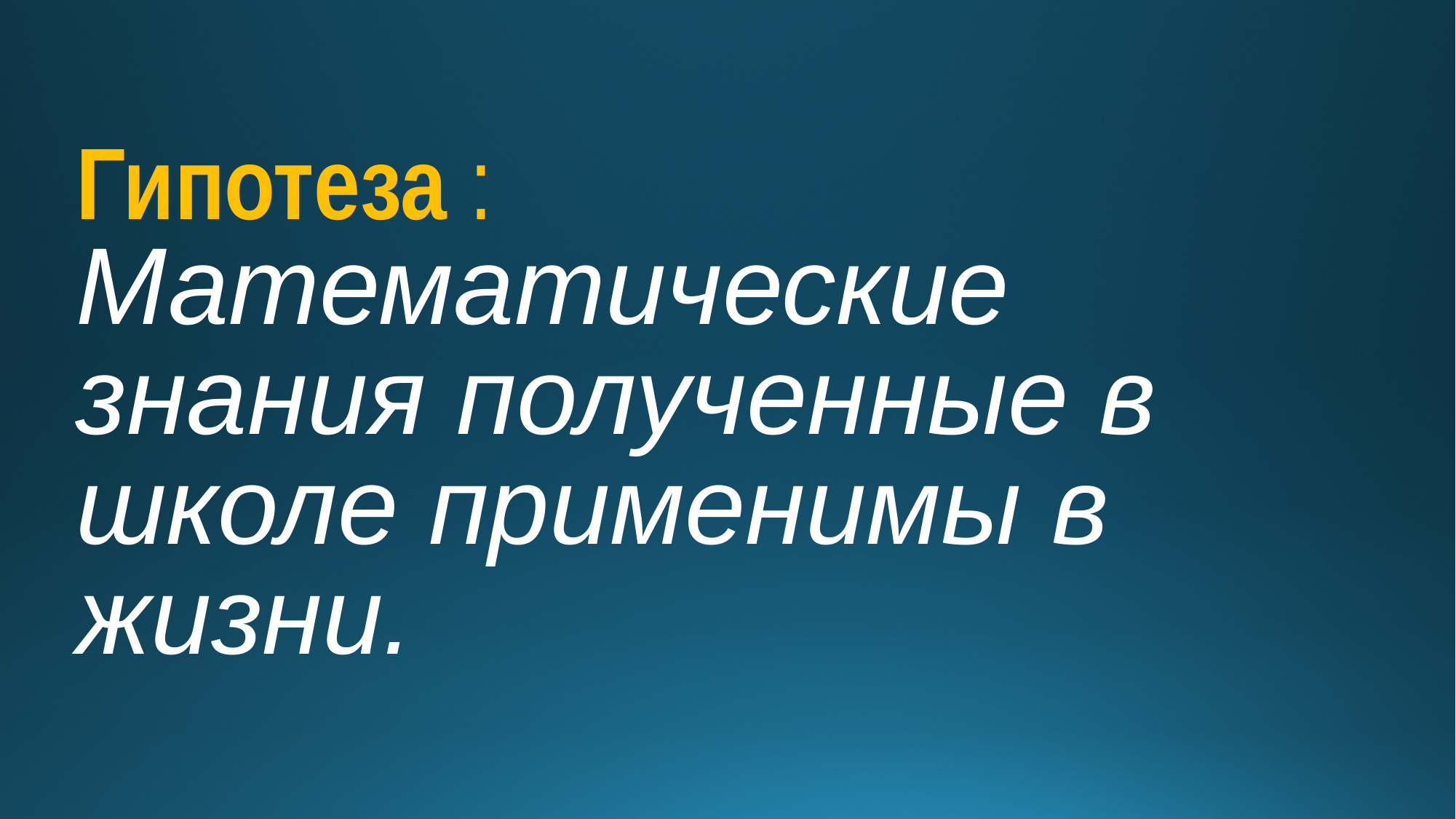

# Гипотеза : Математические знания полученные в школе применимы в жизни.